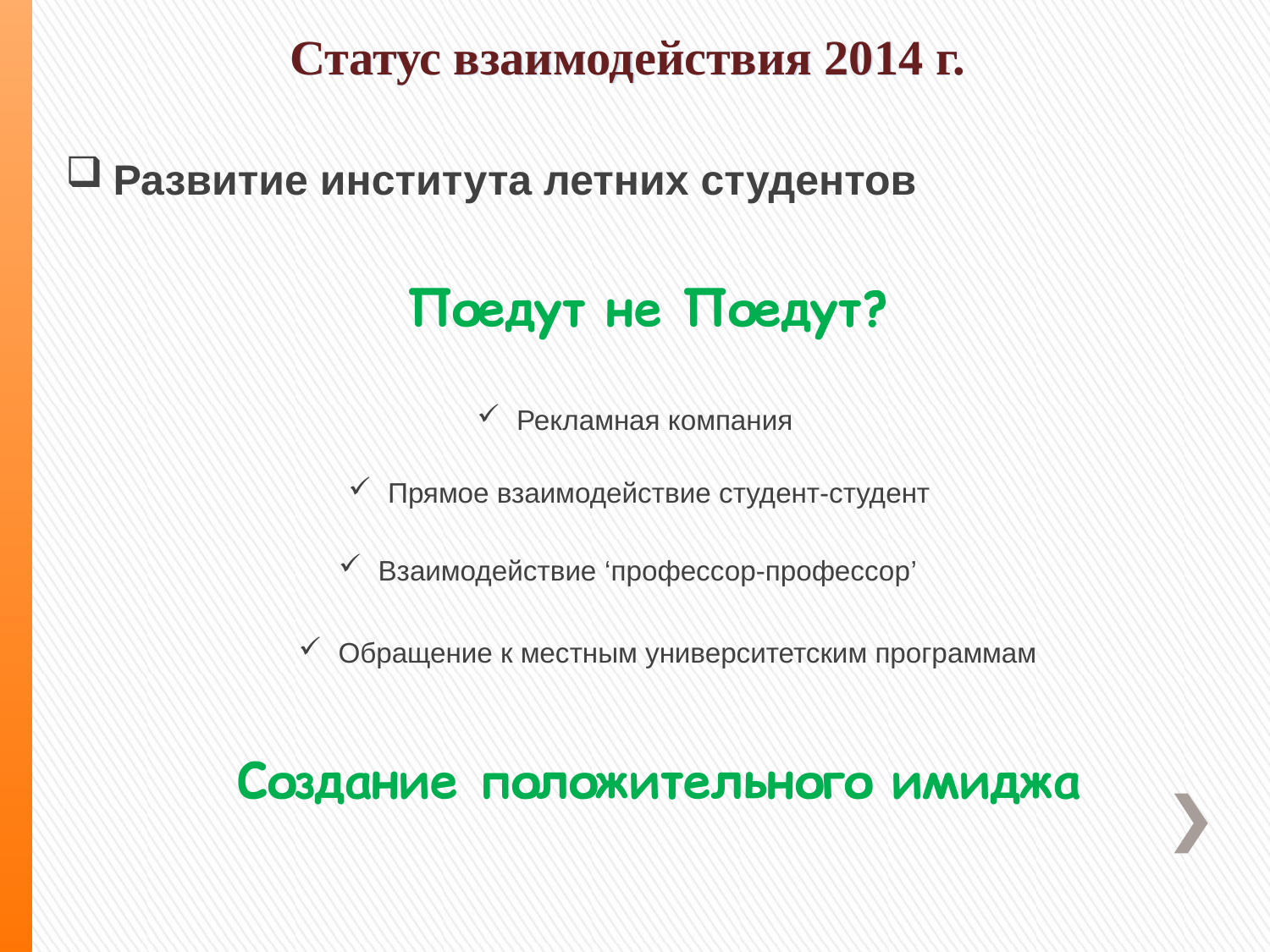

Статус взаимодействия 2014 г.
Развитие института летних студентов
Поедут не Поедут?
Рекламная компания
Прямое взаимодействие студент-студент
Взаимодействие ‘профессор-профессор’
Обращение к местным университетским программам
Создание положительного имиджа